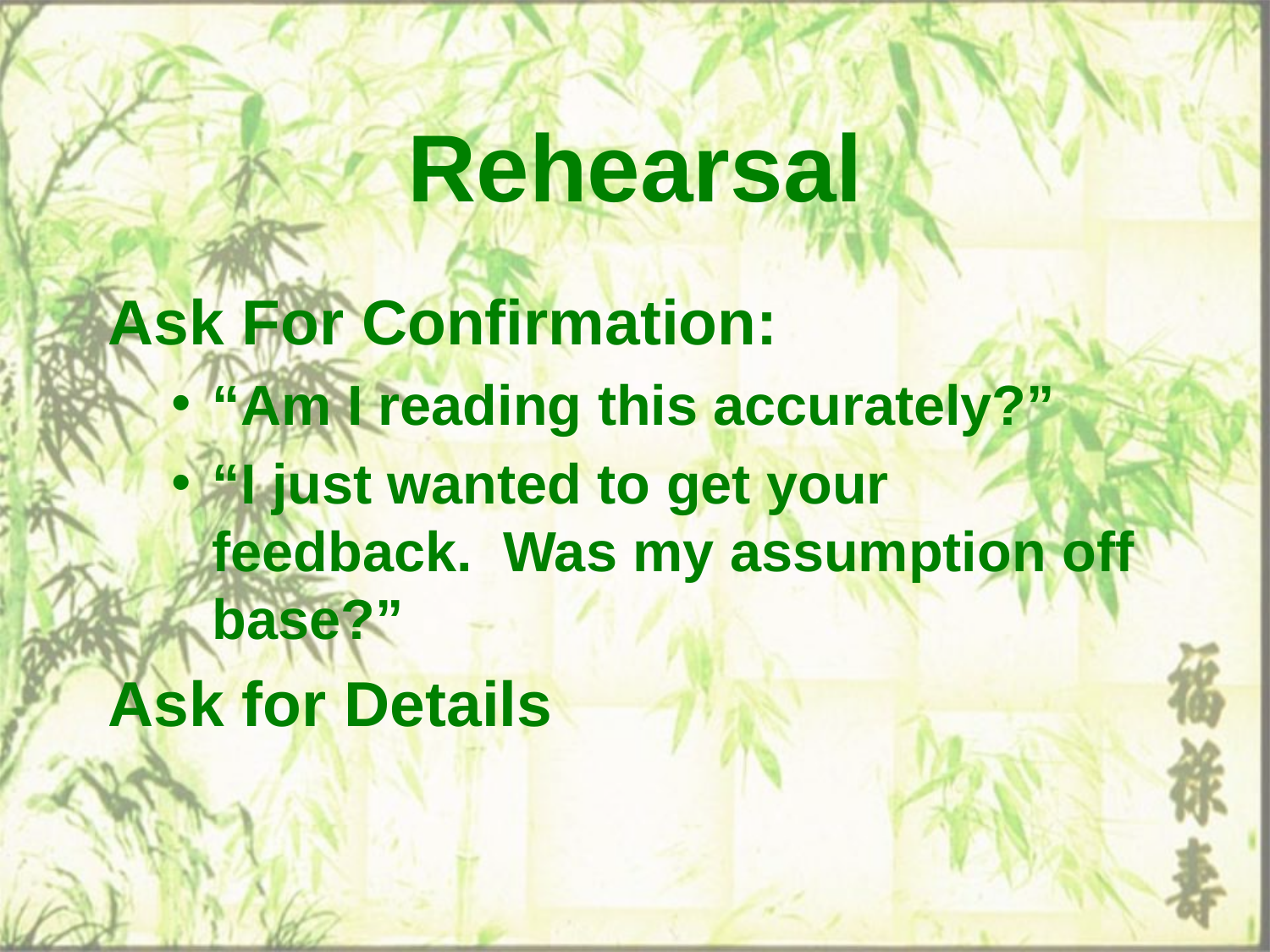

# Rehearsal
Ask For Confirmation:
“Am I reading this accurately?”
“I just wanted to get your feedback.  Was my assumption off base?”
Ask for Details